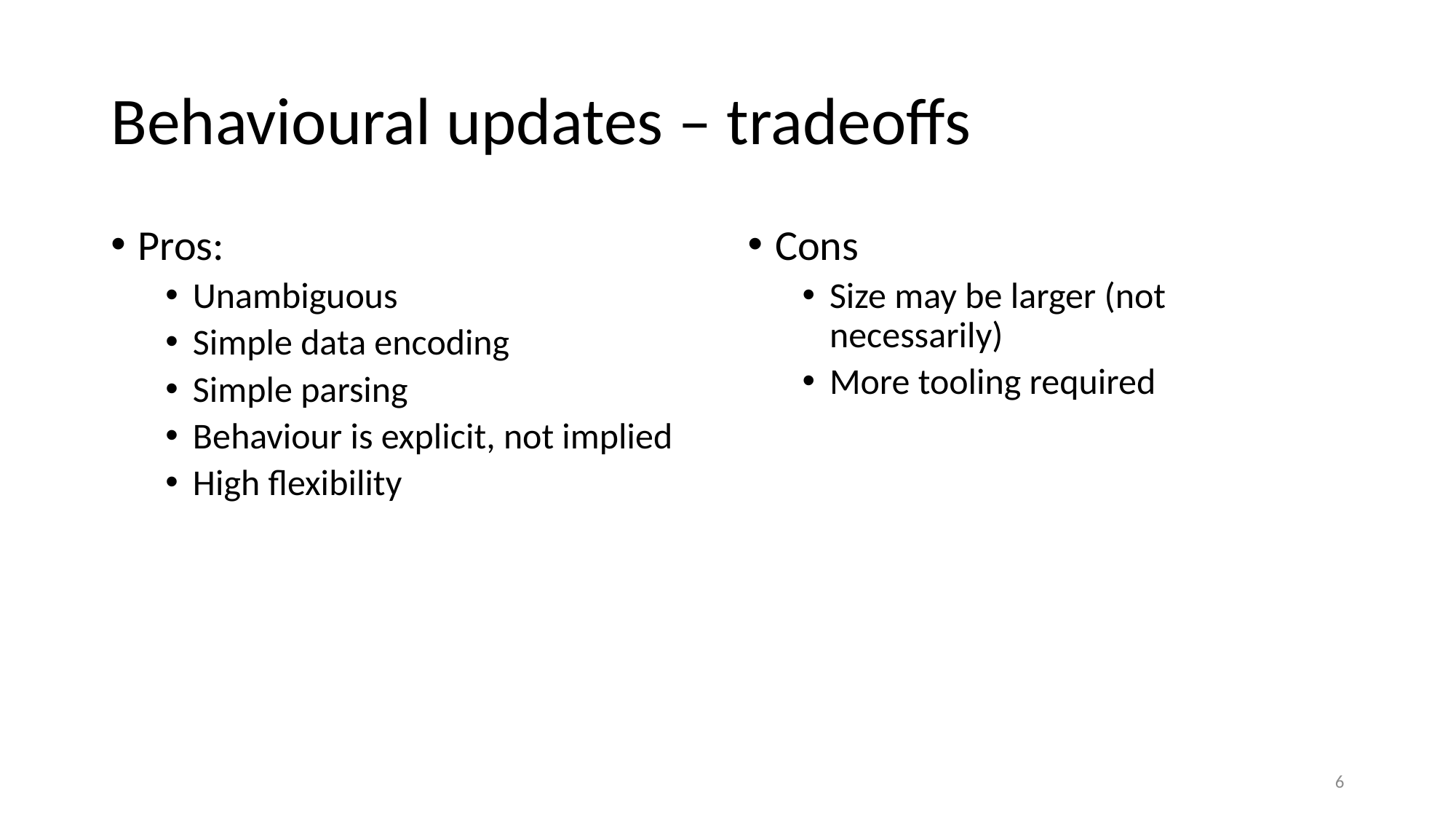

# Behavioural updates – tradeoffs
Pros:
Unambiguous
Simple data encoding
Simple parsing
Behaviour is explicit, not implied
High flexibility

Cons
Size may be larger (not necessarily)
More tooling required

6